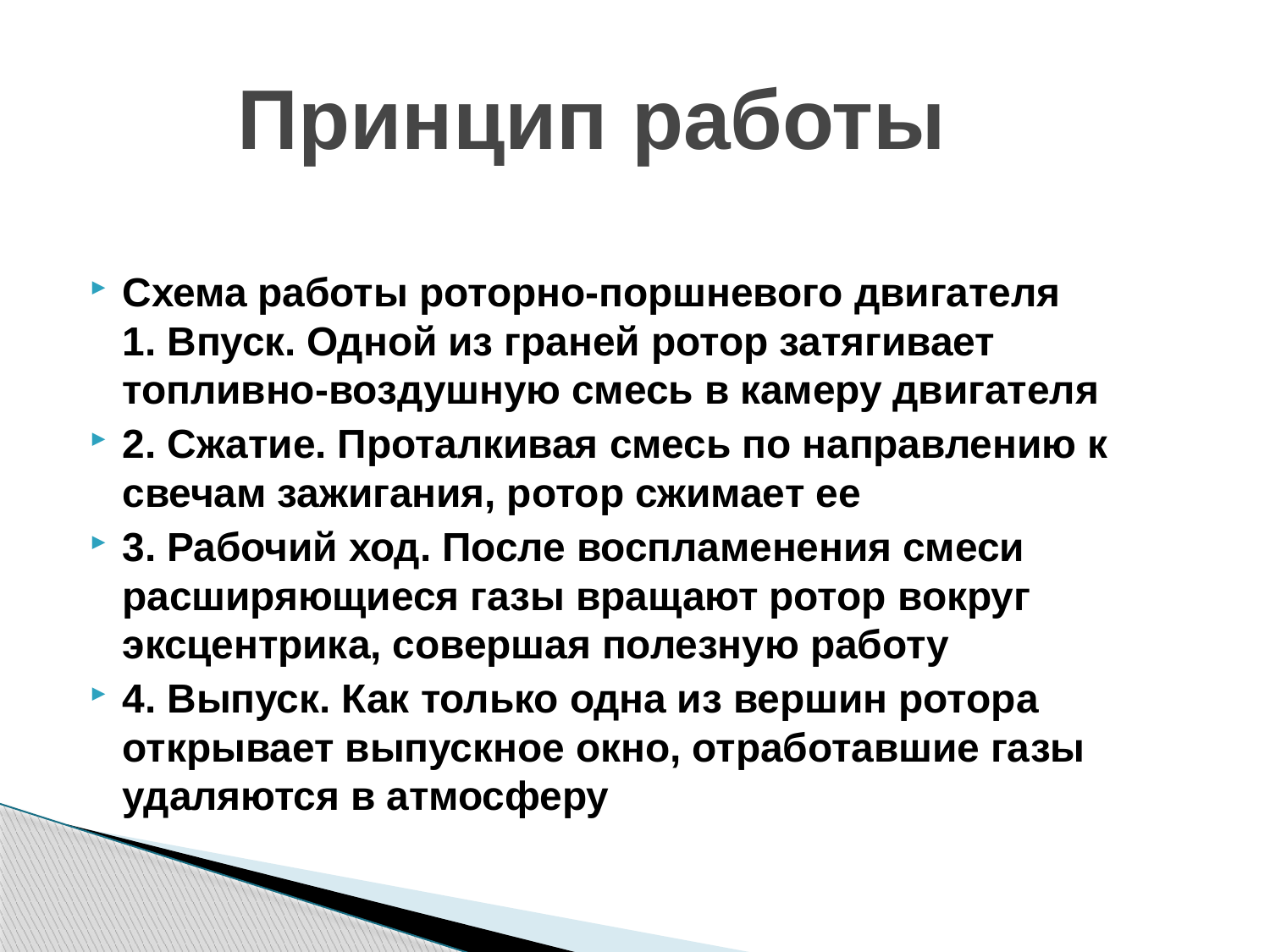

# Принцип работы

Схема работы роторно-поршневого двигателя
1. Впуск. Одной из граней ротор затягивает топливно-воздушную смесь в камеру двигателя
2. Сжатие. Проталкивая смесь по направлению к свечам зажигания, ротор сжимает ее
3. Рабочий ход. После воспламенения смеси расширяющиеся газы вращают ротор вокруг эксцентрика, совершая полезную работу
4. Выпуск. Как только одна из вершин ротора открывает выпускное окно, отработавшие газы удаляются в атмосферу